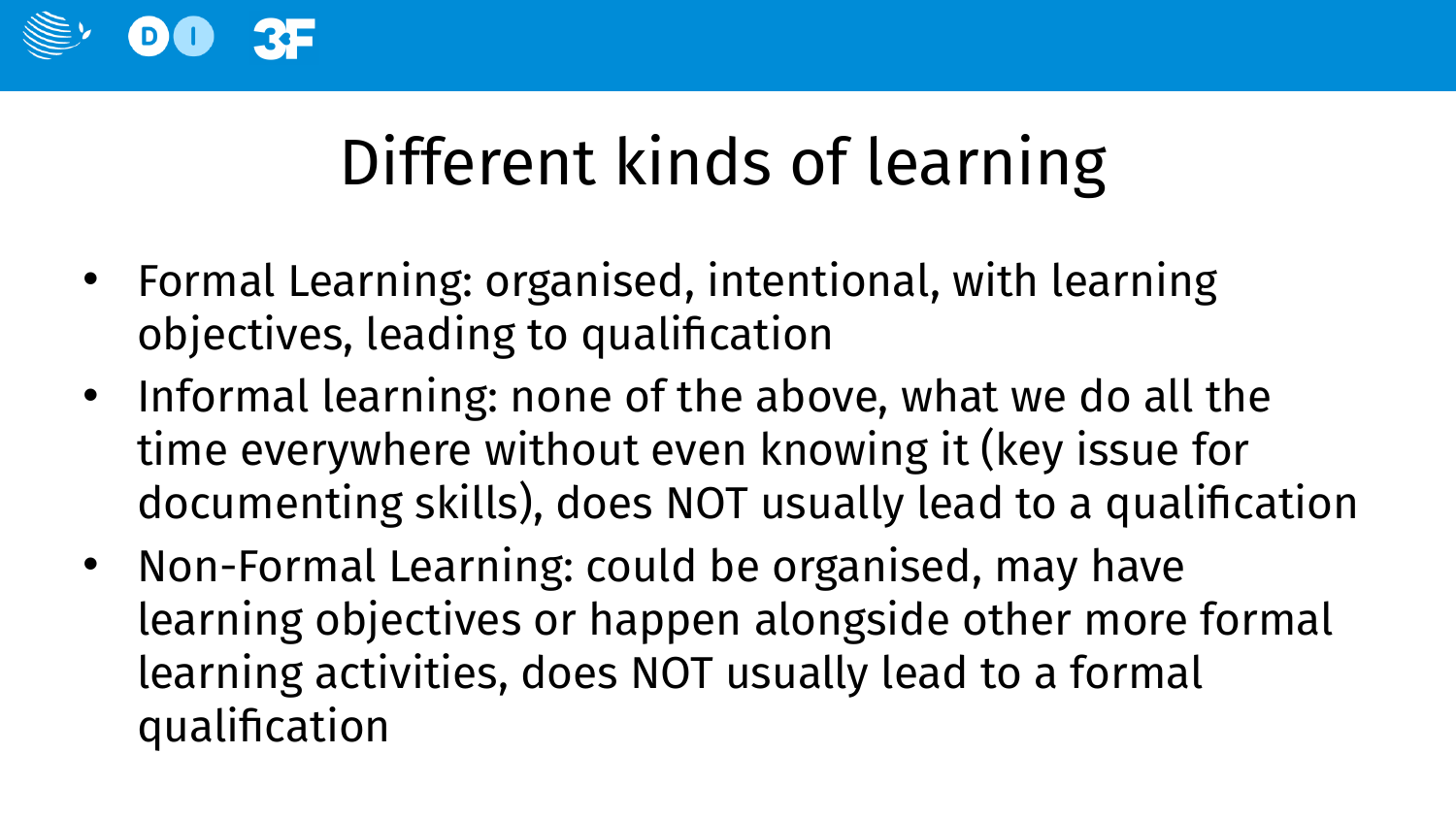

# Different kinds of learning
Formal Learning: organised, intentional, with learning objectives, leading to qualification
Informal learning: none of the above, what we do all the time everywhere without even knowing it (key issue for documenting skills), does NOT usually lead to a qualification
Non-Formal Learning: could be organised, may have learning objectives or happen alongside other more formal learning activities, does NOT usually lead to a formal qualification